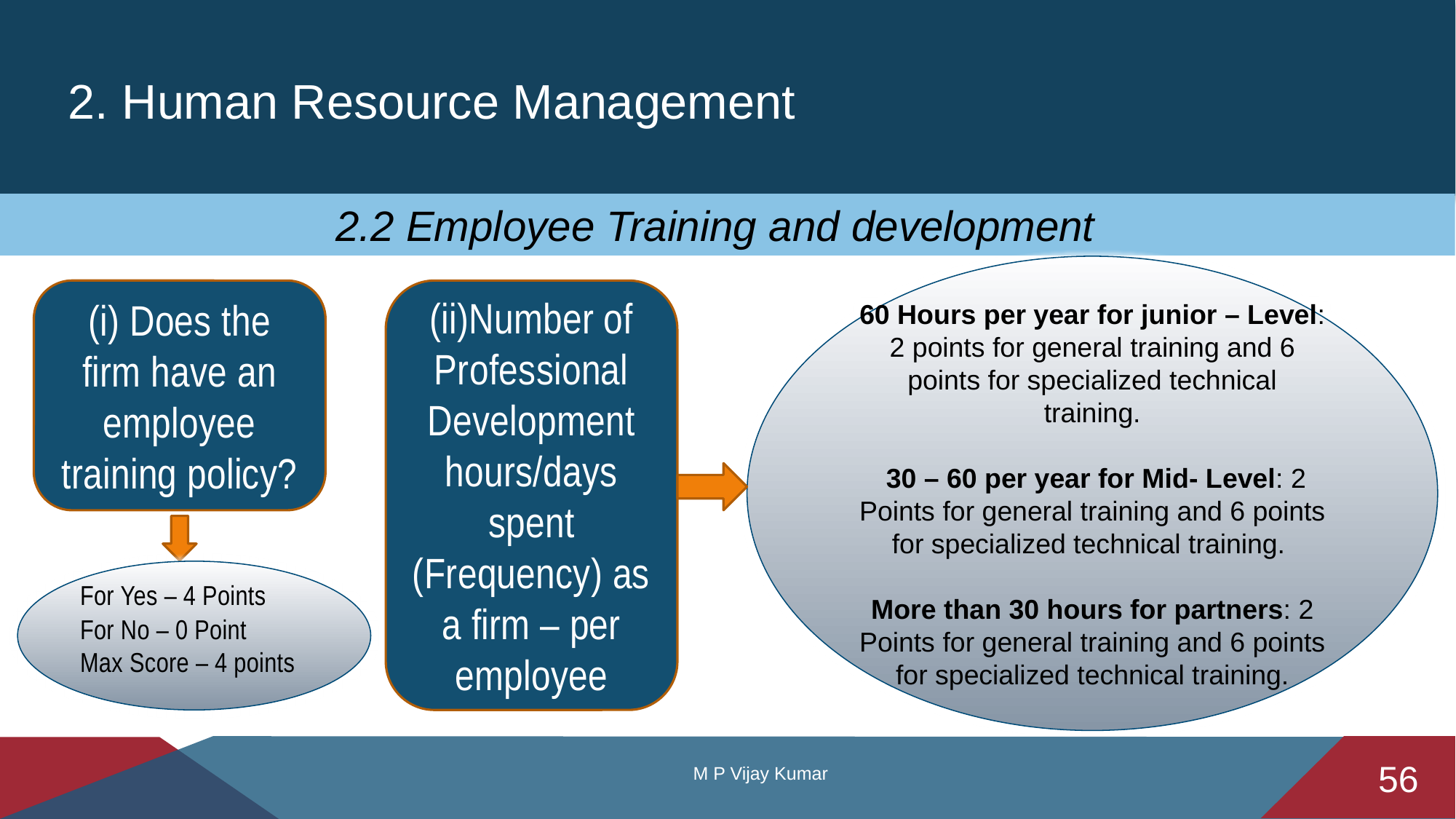

2. Human Resource Management
2.2 Employee Training and development
60 Hours per year for junior – Level: 2 points for general training and 6 points for specialized technical training.

 30 – 60 per year for Mid- Level: 2 Points for general training and 6 points for specialized technical training.

More than 30 hours for partners: 2 Points for general training and 6 points for specialized technical training.
(i) Does the firm have an employee training policy?
(ii)Number of Professional Development hours/days spent (Frequency) as a firm – per employee

For Yes – 4 Points
For No – 0 Point
Max Score – 4 points